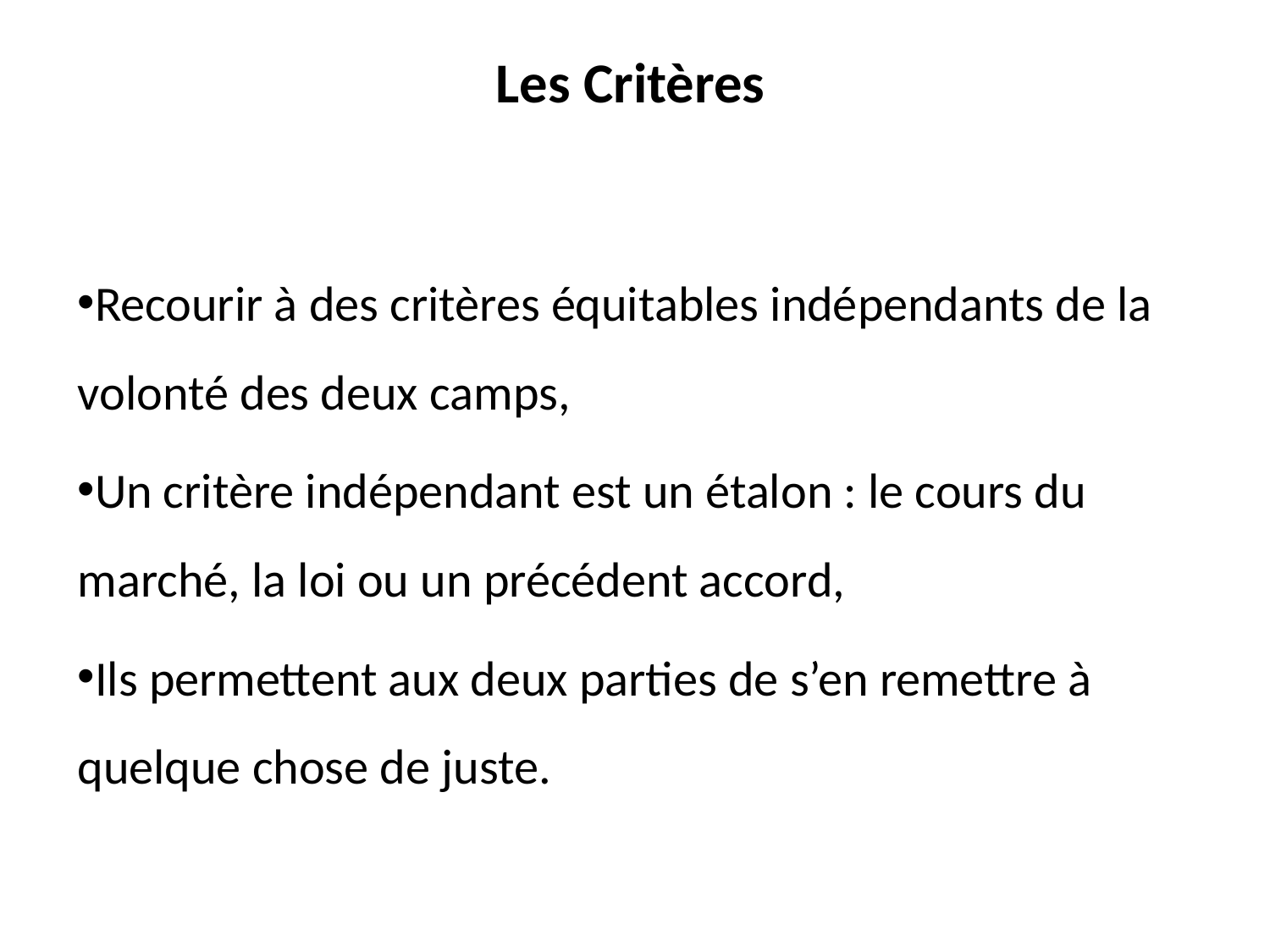

# Les Critères
Recourir à des critères équitables indépendants de la volonté des deux camps,
Un critère indépendant est un étalon : le cours du marché, la loi ou un précédent accord,
Ils permettent aux deux parties de s’en remettre à quelque chose de juste.